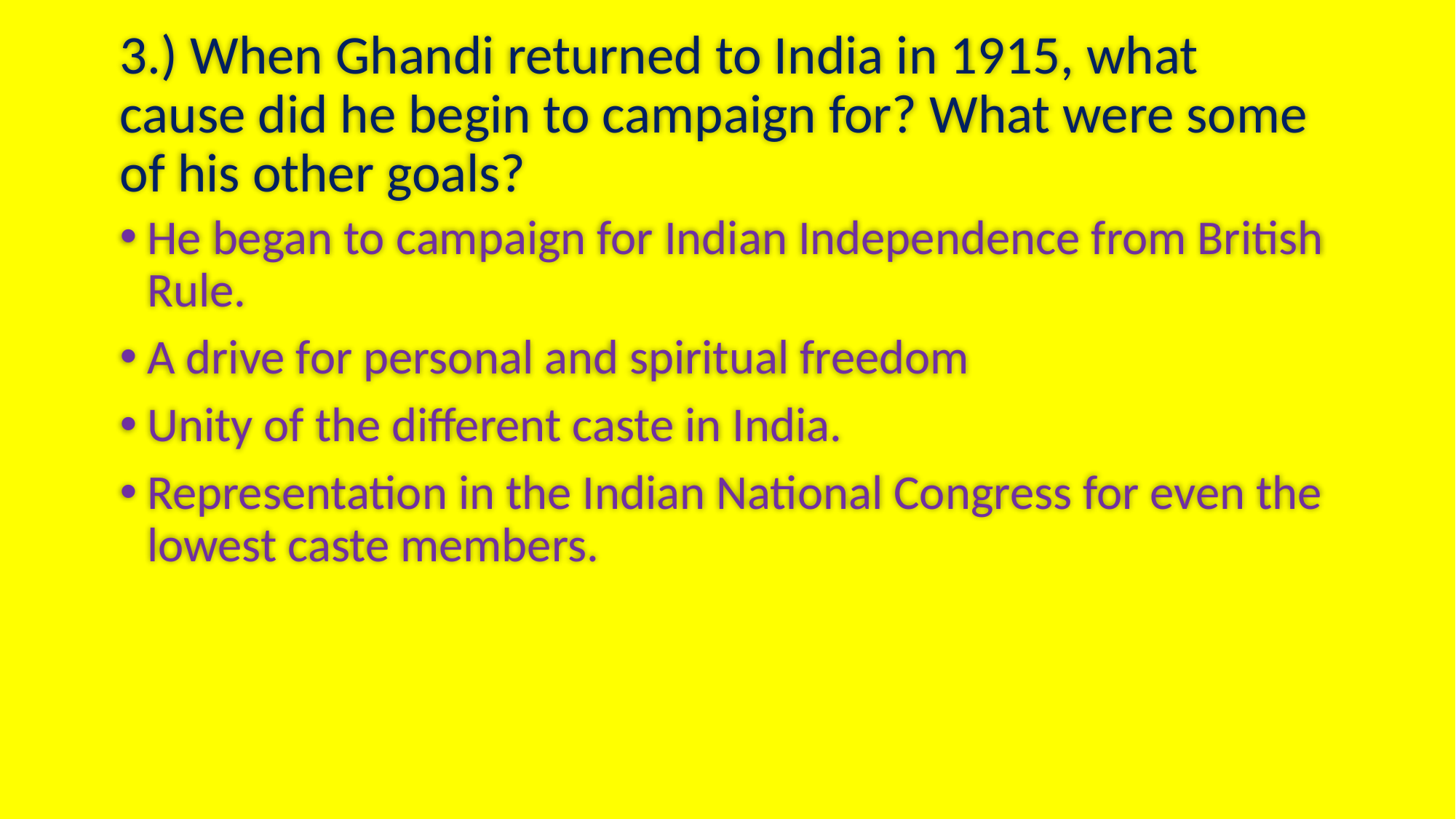

# 3.) When Ghandi returned to India in 1915, what cause did he begin to campaign for? What were some of his other goals?
He began to campaign for Indian Independence from British Rule.
A drive for personal and spiritual freedom
Unity of the different caste in India.
Representation in the Indian National Congress for even the lowest caste members.